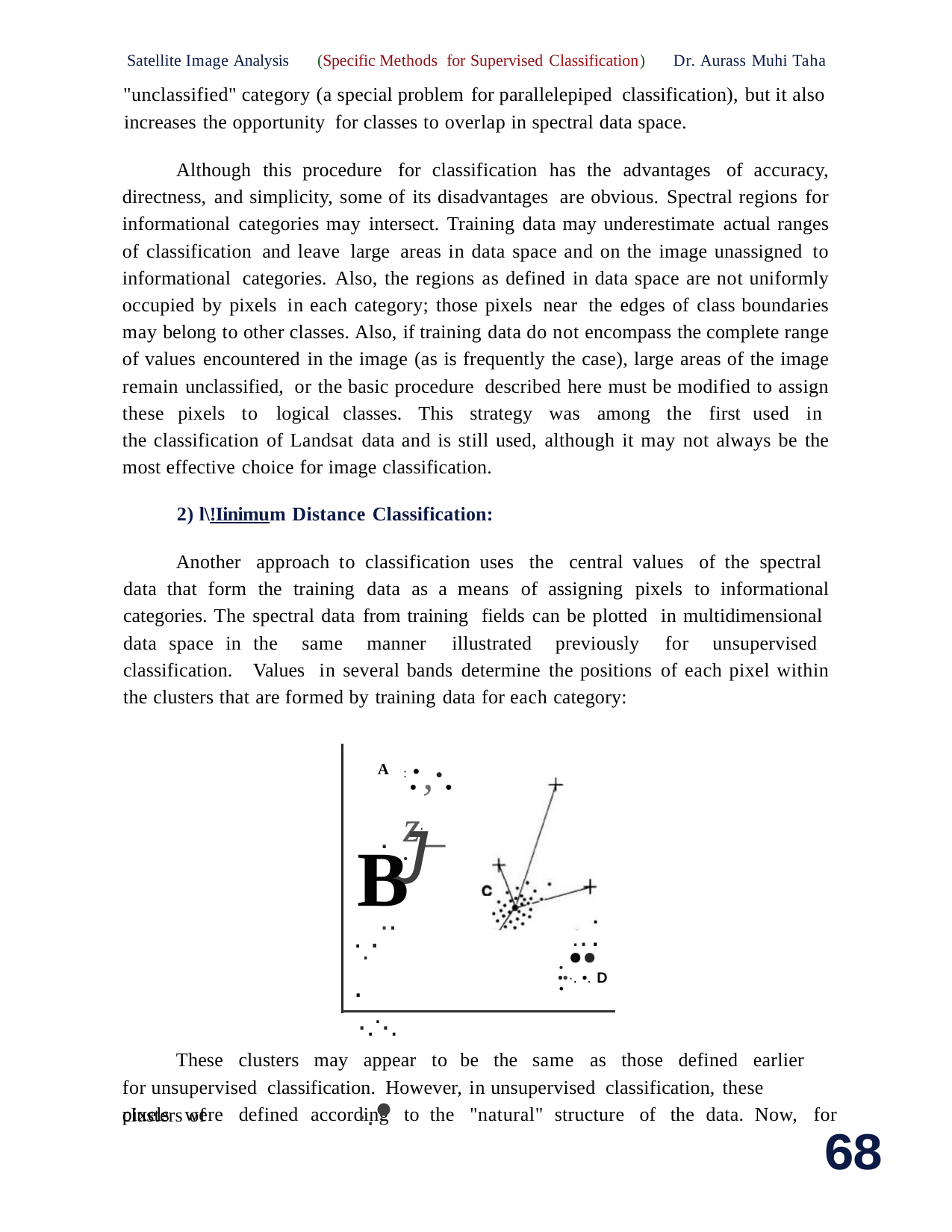

Satellite Image Analysis	(Specific Methods  for Supervised Classification)	Dr. Aurass Muhi Taha

"unclassified" category (a special problem for parallelepiped  classification), but it also increases the opportunity  for classes to overlap in spectral data space.

Although  this  procedure   for  classification  has  the  advantages   of  accuracy, directness, and simplicity, some of its disadvantages  are obvious. Spectral regions for informational categories may intersect. Training data may underestimate actual ranges of classification  and leave  large  areas in data space and on the image unassigned  to informational  categories. Also, the regions as defined in data space are not uniformly occupied by pixels  in each category; those pixels  near  the edges of class boundaries may belong to other classes. Also, if training data do not encompass the complete range of values encountered in the image (as is frequently the case), large areas of the image remain unclassified,  or the basic procedure  described here must be modified to assign these  pixels   to   logical  classes.   This   strategy   was   among   the   first  used   in  the classification of Landsat data and is still used, although it may not always be the most effective choice for image classification.

2) l\!Iinimum Distance Classification:

Another  approach to classification uses  the  central values  of the spectral  data that form the training data as a means of assigning pixels to informational categories. The spectral data from training  fields can be plotted  in multidimensional  data space in the  same  manner  illustrated  previously  for  unsupervised  classification.   Values  in several bands determine the positions of each pixel within the clusters that are formed by training data for each category:
.J..

::,·.z._ •
A

B........
....
...
• ••	•
••·.•.D

These   clusters   may   appear   to  be   the   same   as   those   defined   earlier   for unsupervised  classification.  However, in unsupervised  classification, these clusters of
pixels   were   defined  according   to  the   "natural"  structure   of   the  data.  Now,   for
68